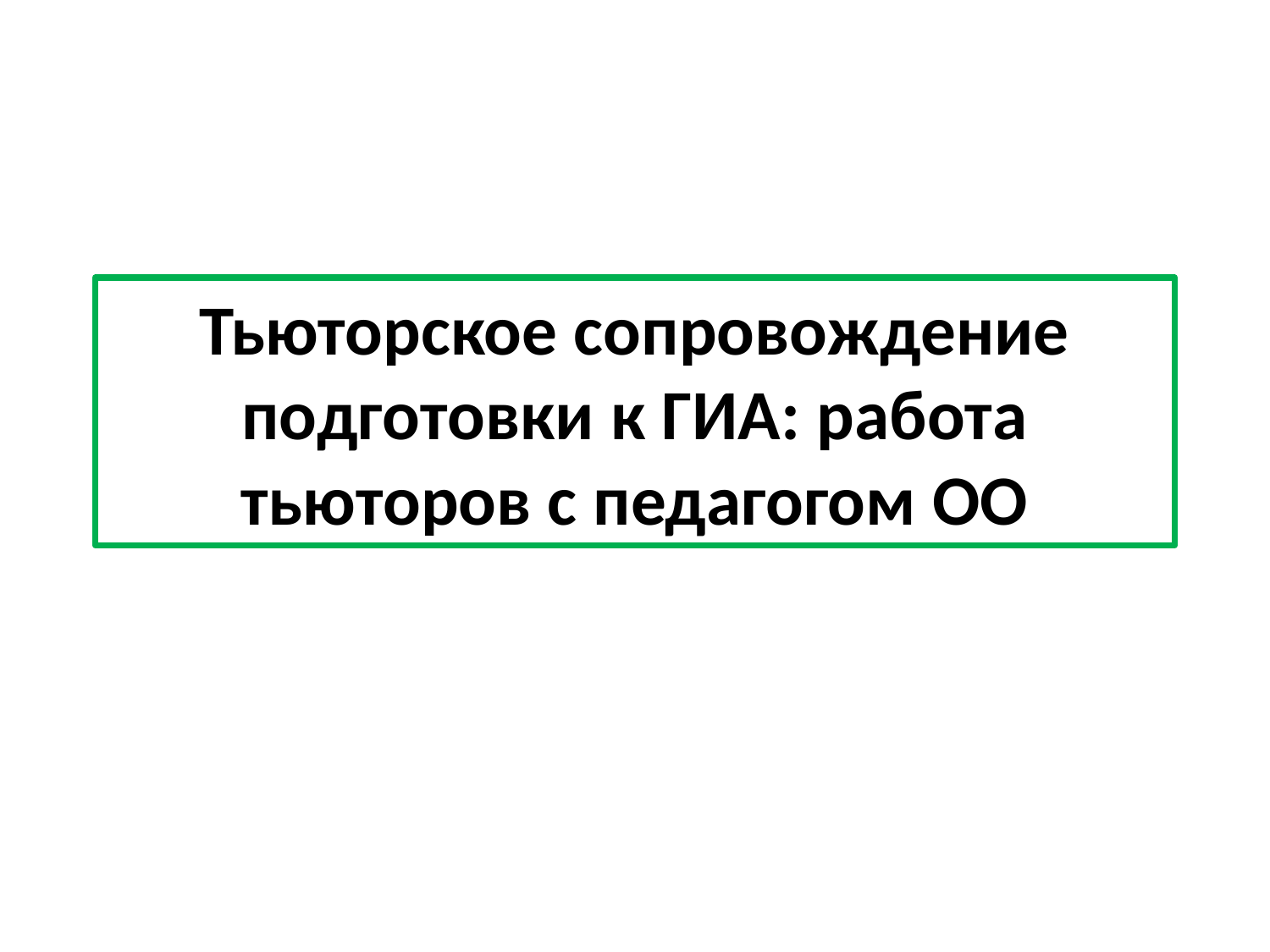

# Тьюторское сопровождение подготовки к ГИА: работа тьюторов с педагогом ОО